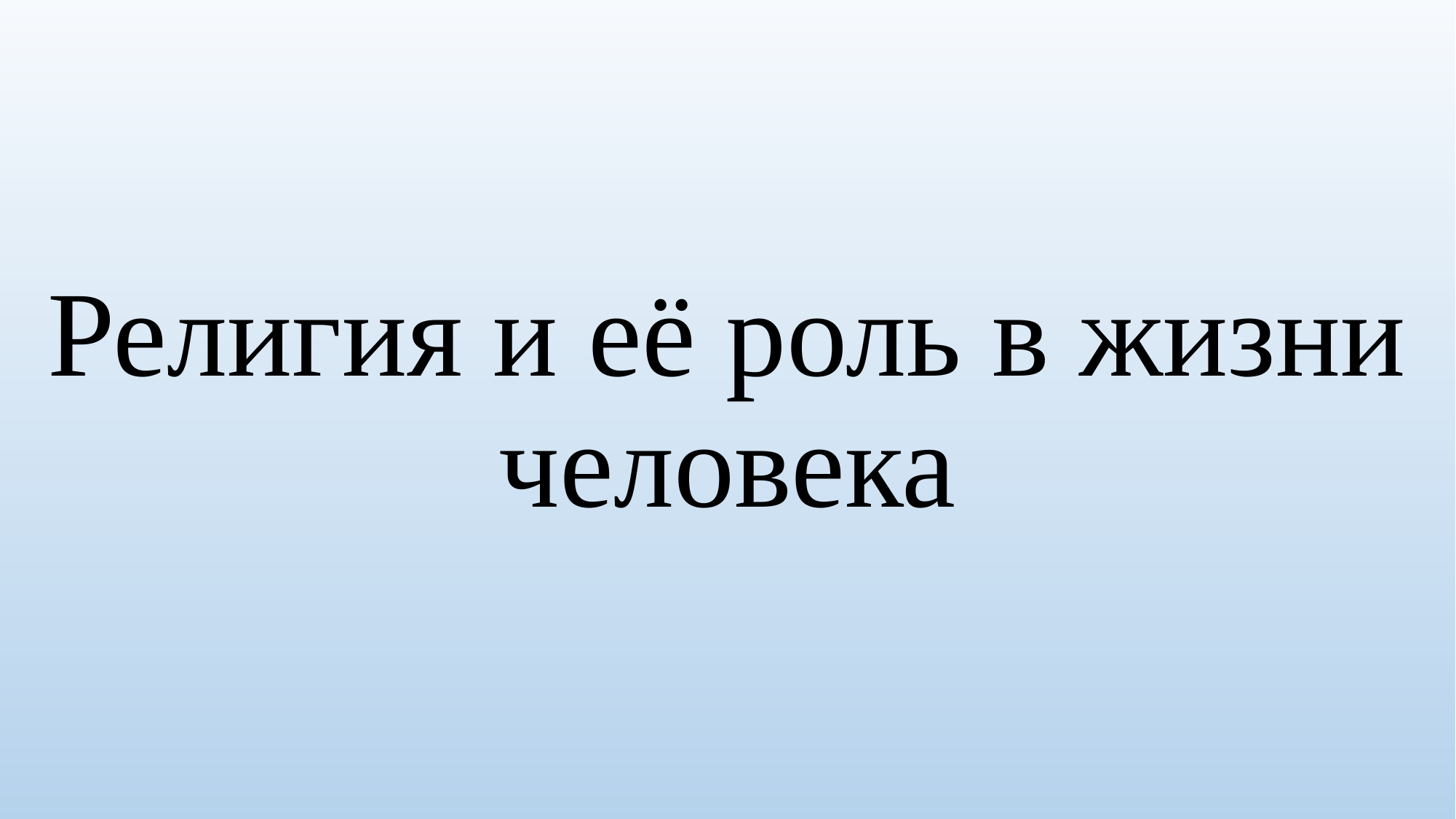

Религия и её роль в жизни человека